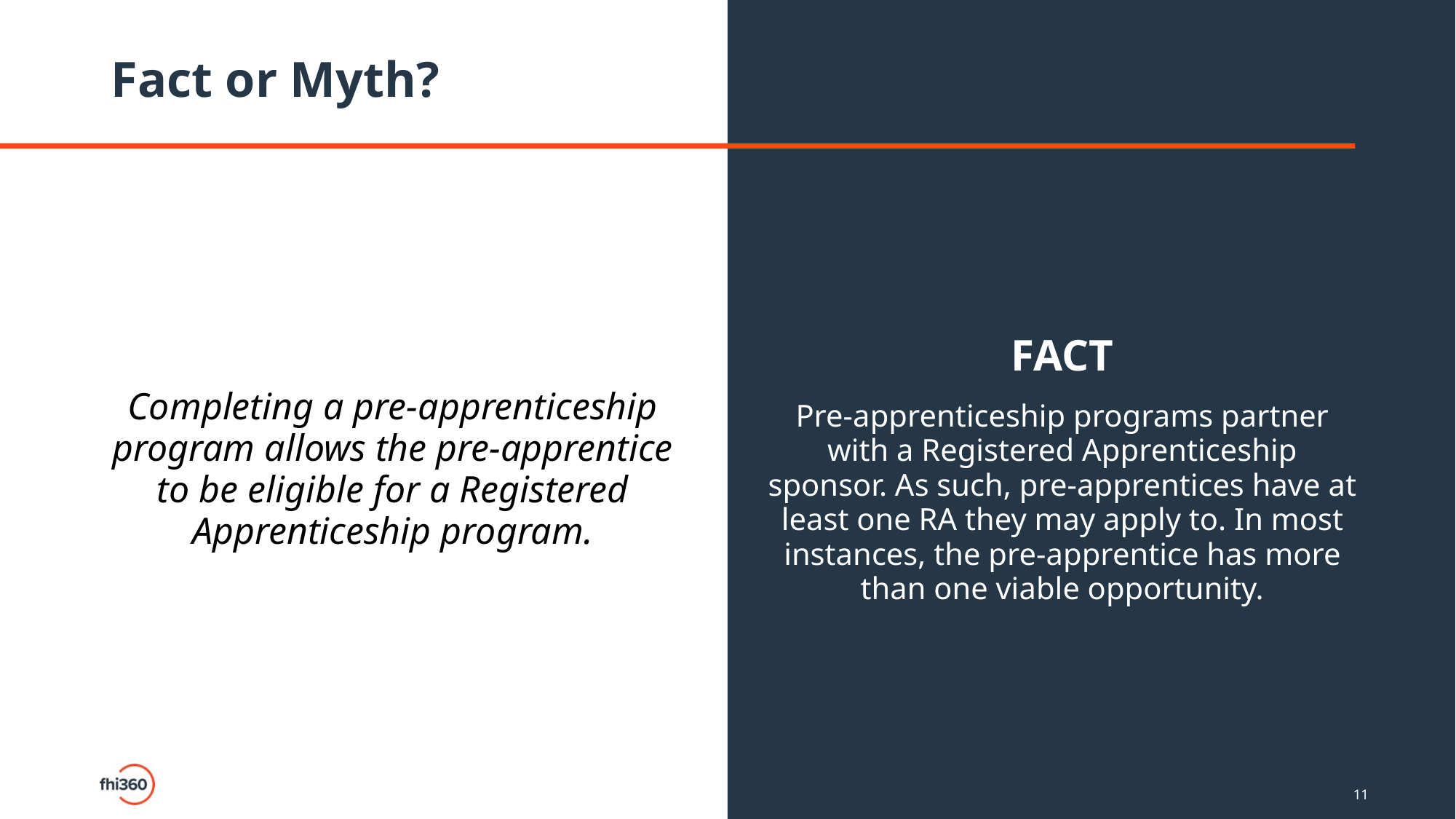

# Fact or Myth?
Completing a pre-apprenticeship program allows the pre-apprentice to be eligible for a Registered Apprenticeship program.
FACT
Pre-apprenticeship programs partner with a Registered Apprenticeship sponsor. As such, pre-apprentices have at least one RA they may apply to. In most instances, the pre-apprentice has more than one viable opportunity.